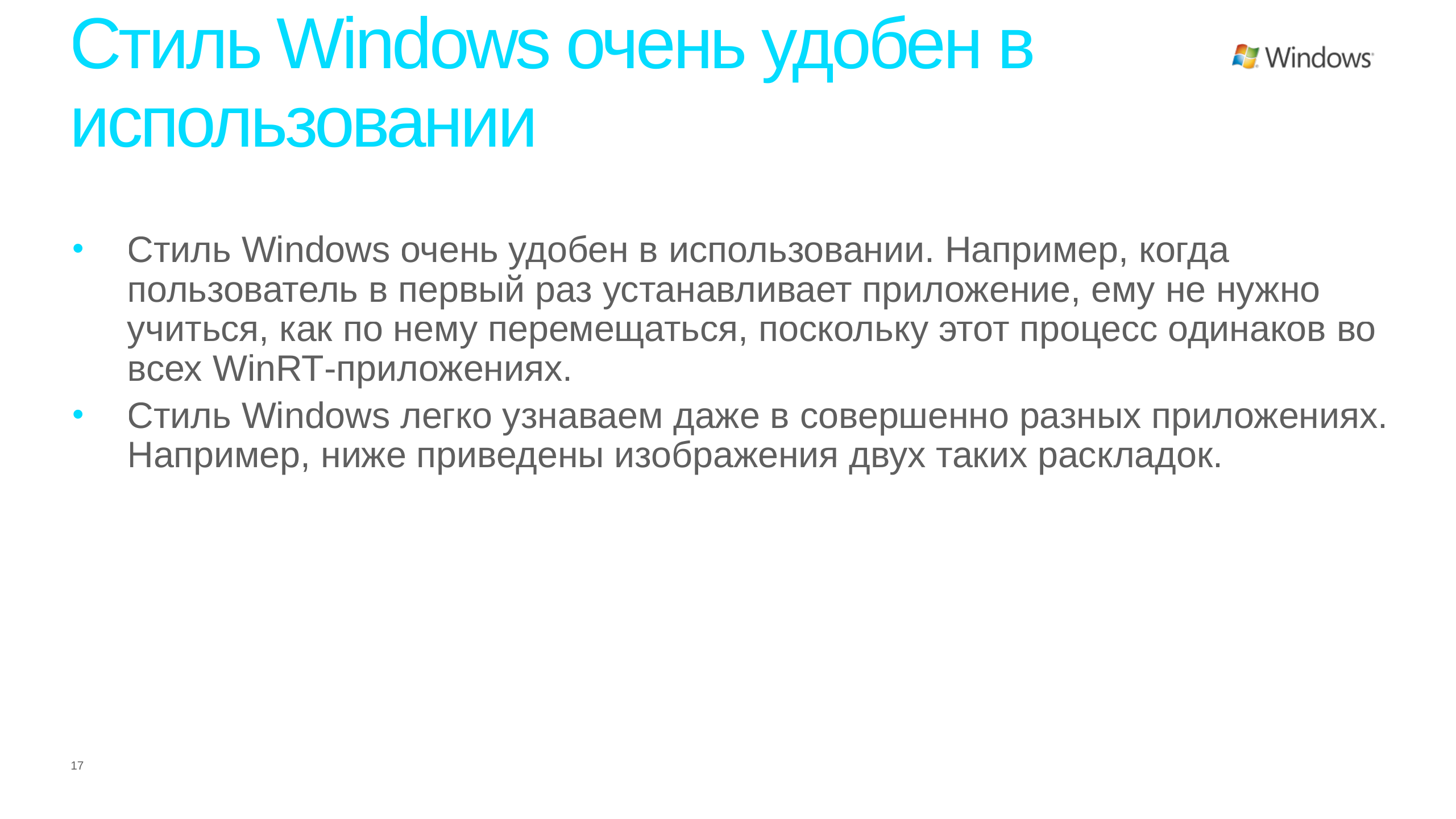

# Стиль Windows очень удобен в использовании

Стиль Windows очень удобен в использовании. Например, когда пользователь в первый раз устанавливает приложение, ему не нужно учиться, как по нему перемещаться, поскольку этот процесс одинаков во всех WinRT-приложениях.
Стиль Windows легко узнаваем даже в совершенно разных приложениях. Например, ниже приведены изображения двух таких раскладок.